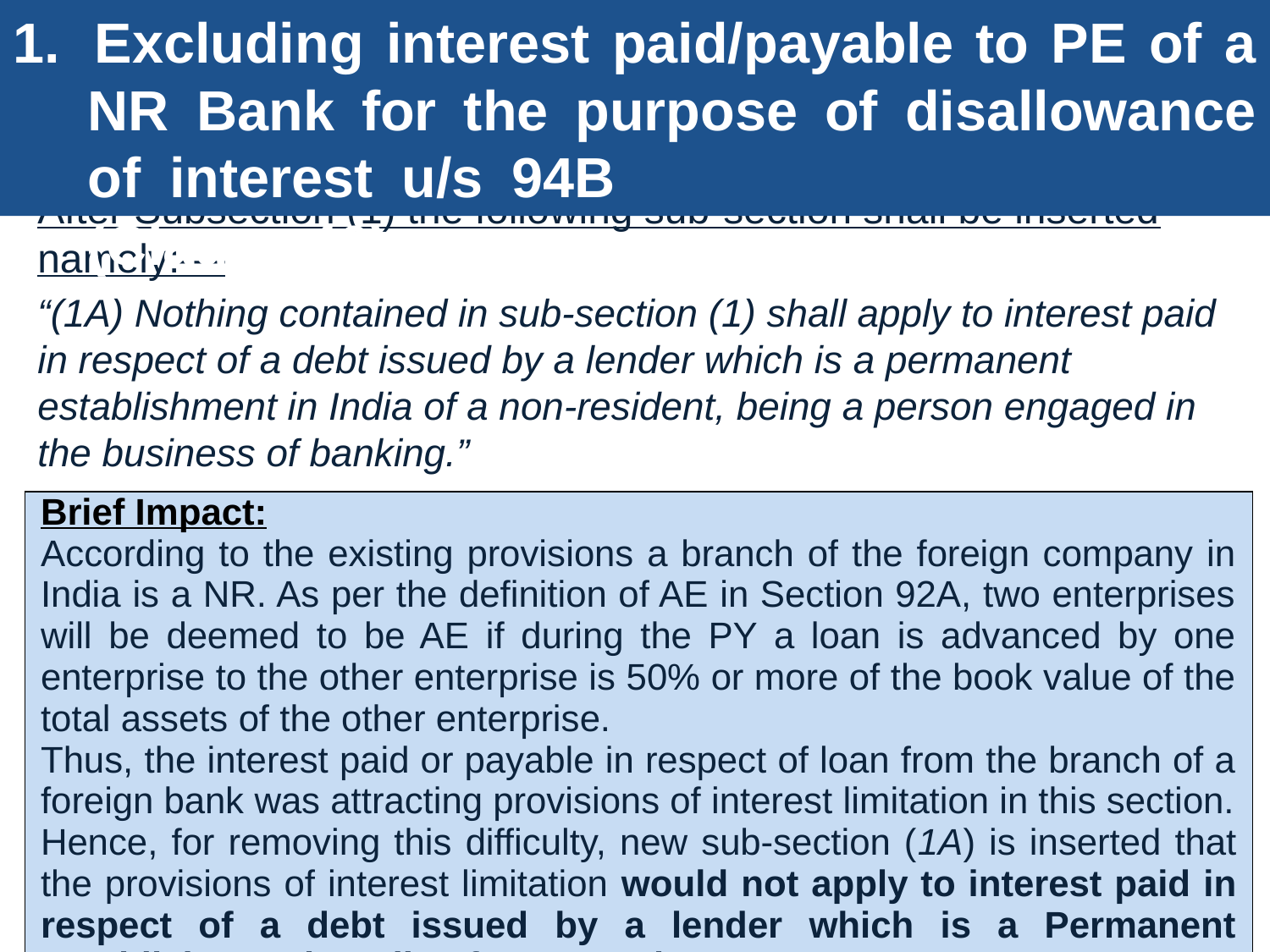

1. 	Excluding interest paid/payable to PE of a NR Bank for the purpose of disallowance of interest u/s 94B					     (Clause 46)
Amendment in Section 94B w.e.f. 1st day of April, 2021 –
After Subsection (1) the following sub-section shall be inserted namely:––
“(1A) Nothing contained in sub-section (1) shall apply to interest paid in respect of a debt issued by a lender which is a permanent establishment in India of a non-resident, being a person engaged in the business of banking.”
| Brief Impact: According to the existing provisions a branch of the foreign company in India is a NR. As per the definition of AE in Section 92A, two enterprises will be deemed to be AE if during the PY a loan is advanced by one enterprise to the other enterprise is 50% or more of the book value of the total assets of the other enterprise. Thus, the interest paid or payable in respect of loan from the branch of a foreign bank was attracting provisions of interest limitation in this section. Hence, for removing this difficulty, new sub-section (1A) is inserted that the provisions of interest limitation would not apply to interest paid in respect of a debt issued by a lender which is a Permanent Establishment in India of a NR Bank. |
| --- |
73